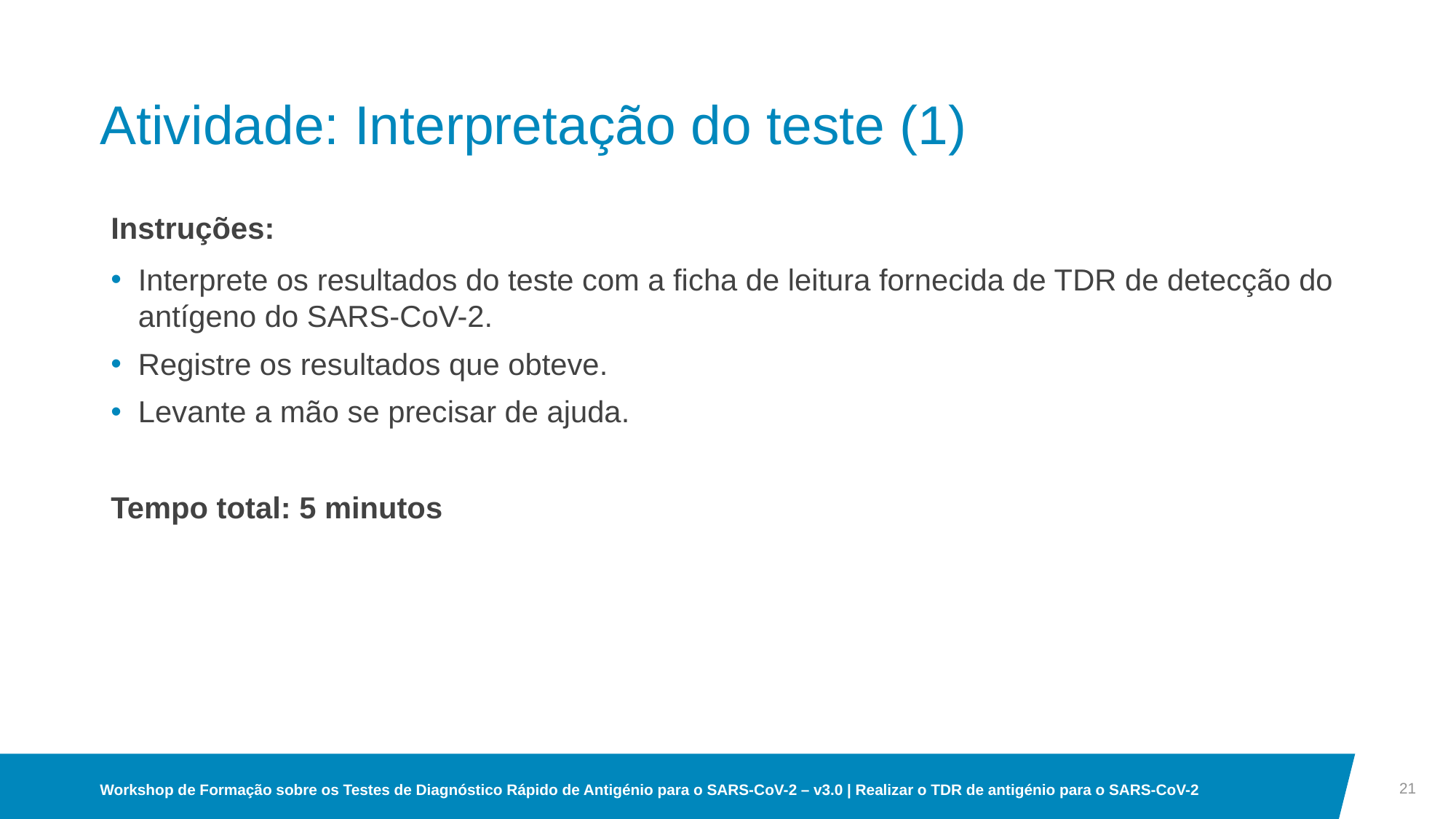

# Atividade: Interpretação do teste (1)
Instruções:
Interprete os resultados do teste com a ficha de leitura fornecida de TDR de detecção do antígeno do SARS-CoV-2.
Registre os resultados que obteve.
Levante a mão se precisar de ajuda.

Tempo total: 5 minutos

21
Workshop de Formação sobre os Testes de Diagnóstico Rápido de Antigénio para o SARS-CoV-2 – v3.0 | Realizar o TDR de antigénio para o SARS-CoV-2